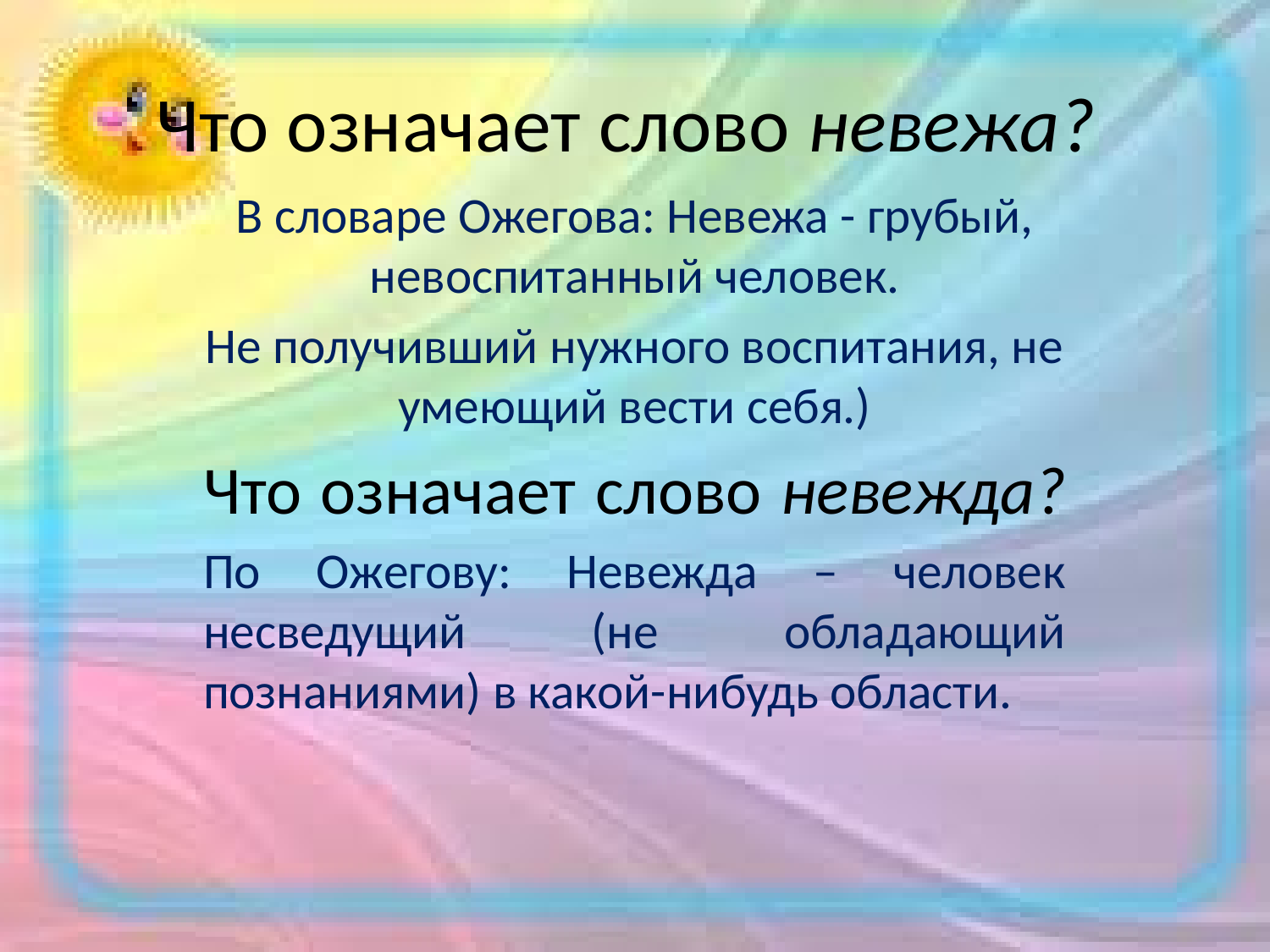

# Что означает слово невежа?
В словаре Ожегова: Невежа - грубый, невоспитанный человек.
Не получивший нужного воспитания, не умеющий вести себя.)
Что означает слово невежда?
По Ожегову: Невежда – человек несведущий (не обладающий познаниями) в какой-нибудь области.